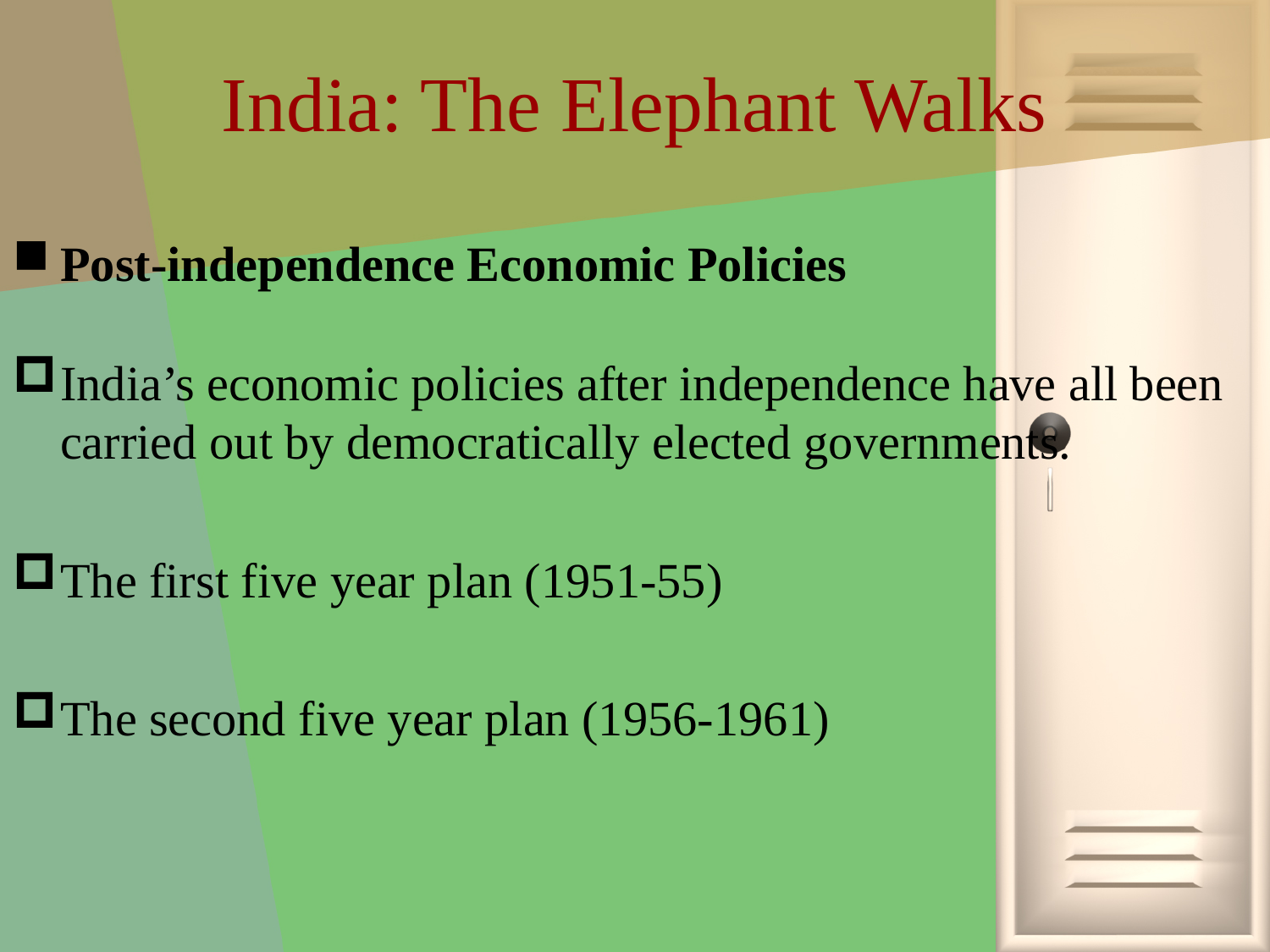

# India: The Elephant Walks
Post-independence Economic Policies

India’s economic policies after independence have all been carried out by democratically elected governments.

The first five year plan (1951-55)

The second five year plan (1956-1961)